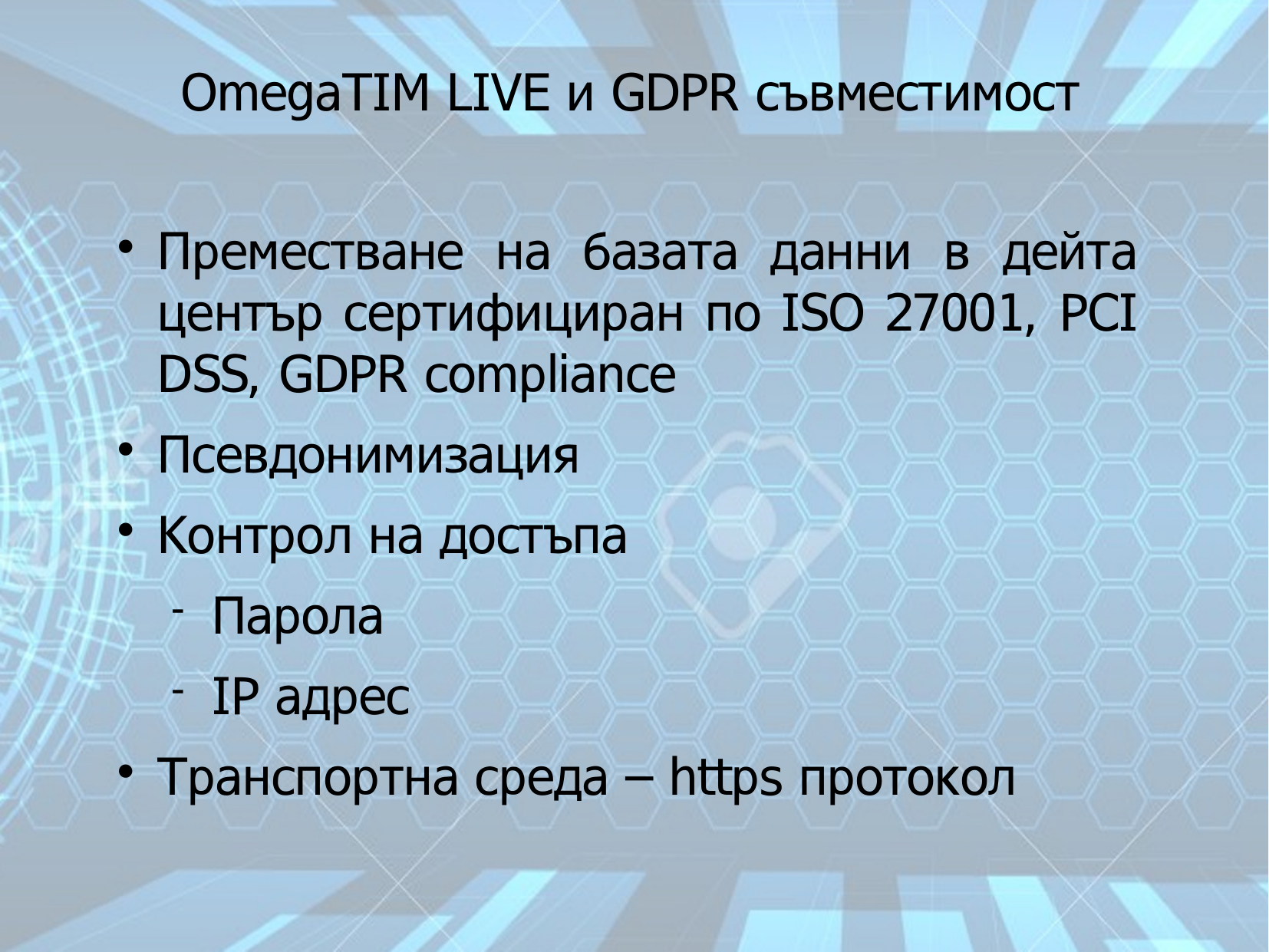

OmegaTIM LIVE и GDPR съвместимост
Преместване на базата данни в дейта център сертифициран по ISO 27001, PCI DSS, GDPR compliance
Псевдонимизация
Контрол на достъпа
Парола
IP адрес
Транспортна среда – https протокол